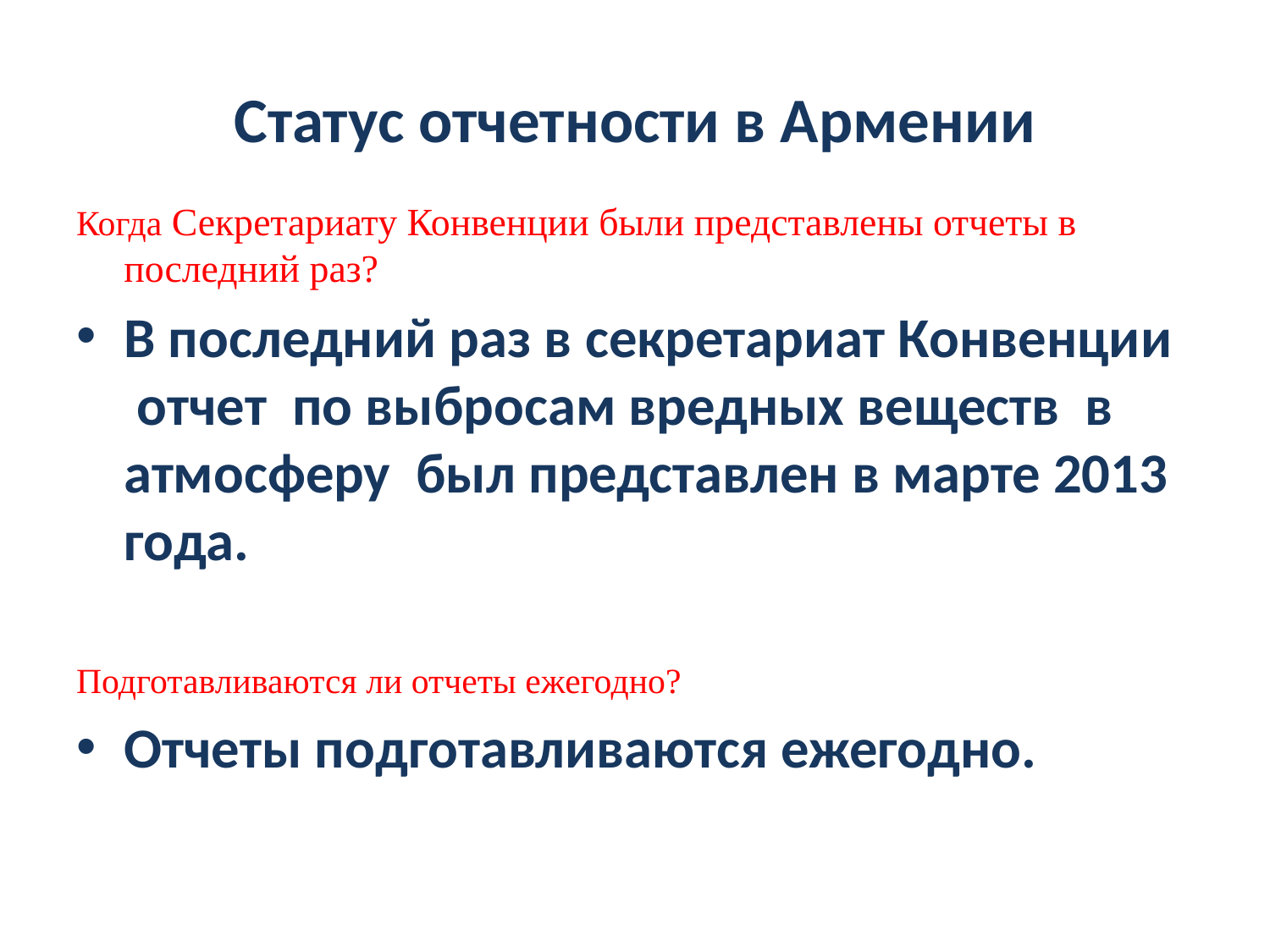

# Статус отчетности в Армении
Когда Секретариату Конвенции были представлены отчеты в последний раз?
В последний раз в секретариат Конвенции   отчет  по выбросам вредных веществ  в атмосферу  был представлен в марте 2013 года.

Подготавливаются ли отчеты ежегодно?
Отчеты подготавливаются ежегодно.